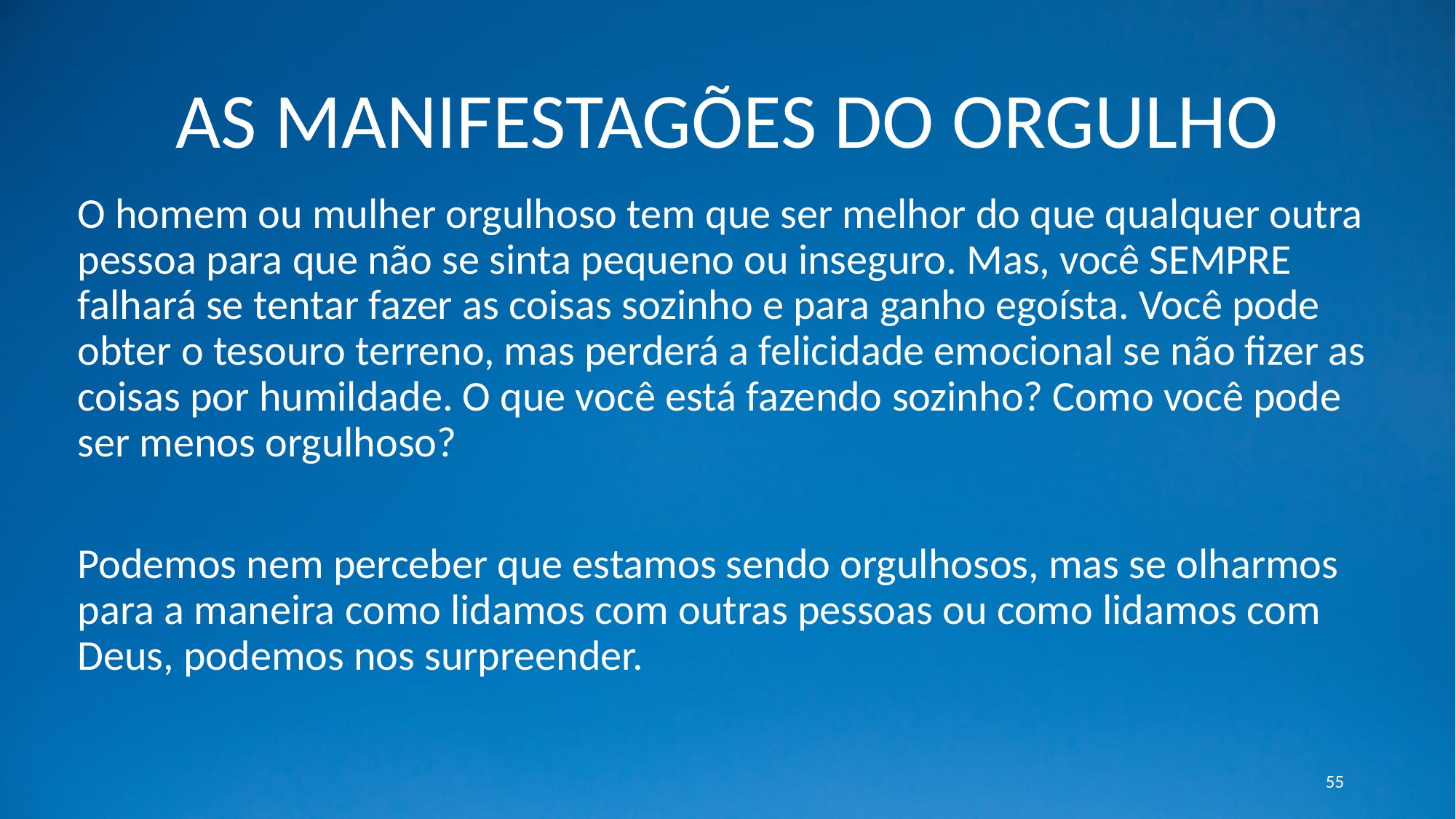

# AS MANIFESTAGÕES DO ORGULHO
O homem ou mulher orgulhoso tem que ser melhor do que qualquer outra pessoa para que não se sinta pequeno ou inseguro. Mas, você SEMPRE falhará se tentar fazer as coisas sozinho e para ganho egoísta. Você pode obter o tesouro terreno, mas perderá a felicidade emocional se não fizer as coisas por humildade. O que você está fazendo sozinho? Como você pode ser menos orgulhoso?

Podemos nem perceber que estamos sendo orgulhosos, mas se olharmos para a maneira como lidamos com outras pessoas ou como lidamos com Deus, podemos nos surpreender.

55